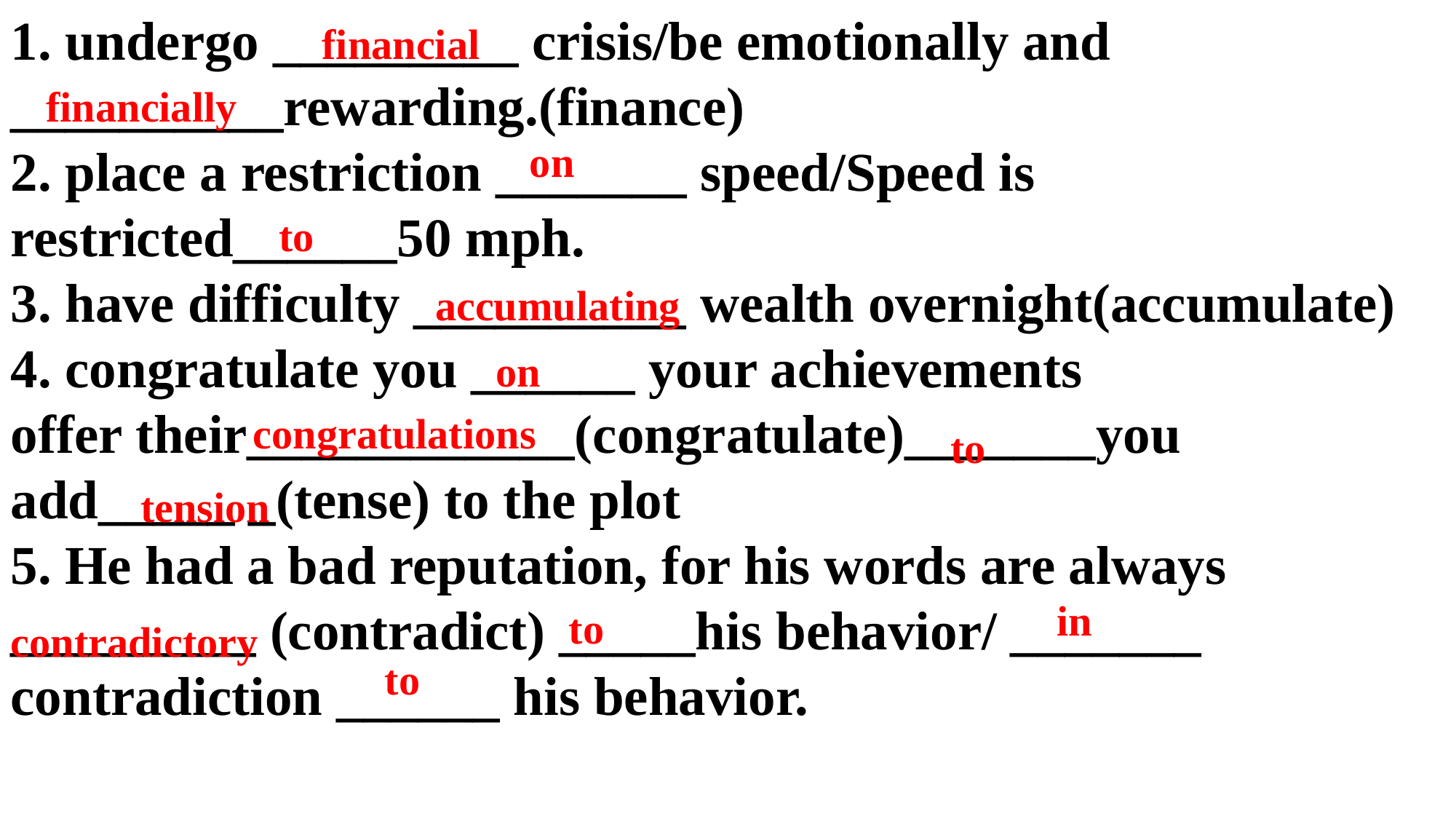

1. undergo _________ crisis/be emotionally and __________rewarding.(finance)
2. place a restriction _______ speed/Speed is restricted______50 mph.
3. have difficulty __________ wealth overnight(accumulate)
4. congratulate you ______ your achievements
offer their____________(congratulate)_______you
add_____ _(tense) to the plot
5. He had a bad reputation, for his words are always _________ (contradict) _____his behavior/ _______ contradiction ______ his behavior.
financial
financially
on
to
accumulating
on
congratulations
to
tension
in
to
contradictory
to